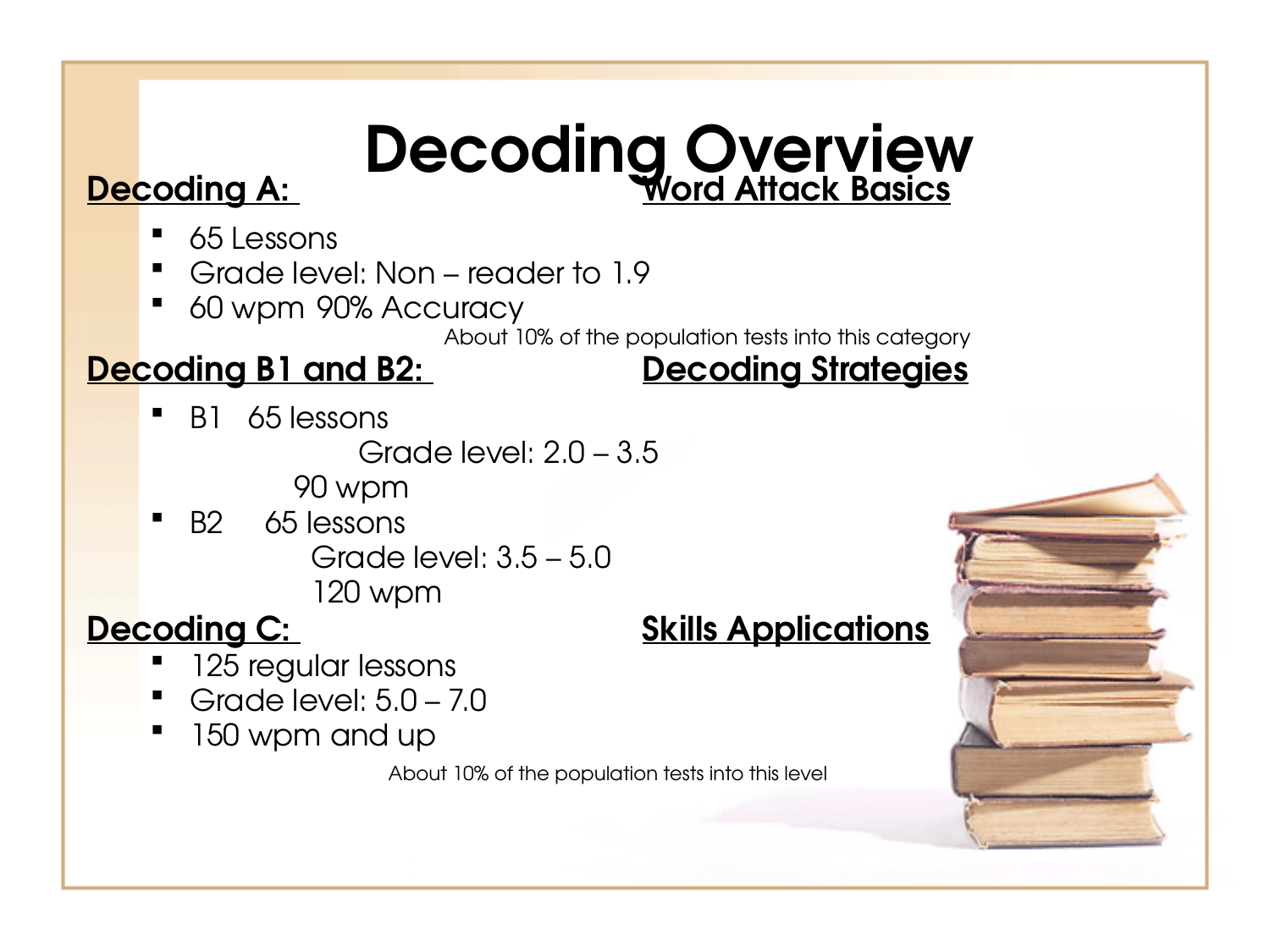

# Decoding Overview
Decoding A: 			Word Attack Basics

65 Lessons
Grade level: Non – reader to 1.9
60 wpm 	90% Accuracy
			About 10% of the population tests into this category
Decoding B1 and B2: 		Decoding Strategies

B1   65 lessons
		     Grade level: 2.0 – 3.5
		    90 wpm
B2     65 lessons
		      Grade level: 3.5 – 5.0
		      120 wpm
Decoding C: 			Skills Applications
125 regular lessons
Grade level: 5.0 – 7.0
150 wpm and up
			About 10% of the population tests into this level